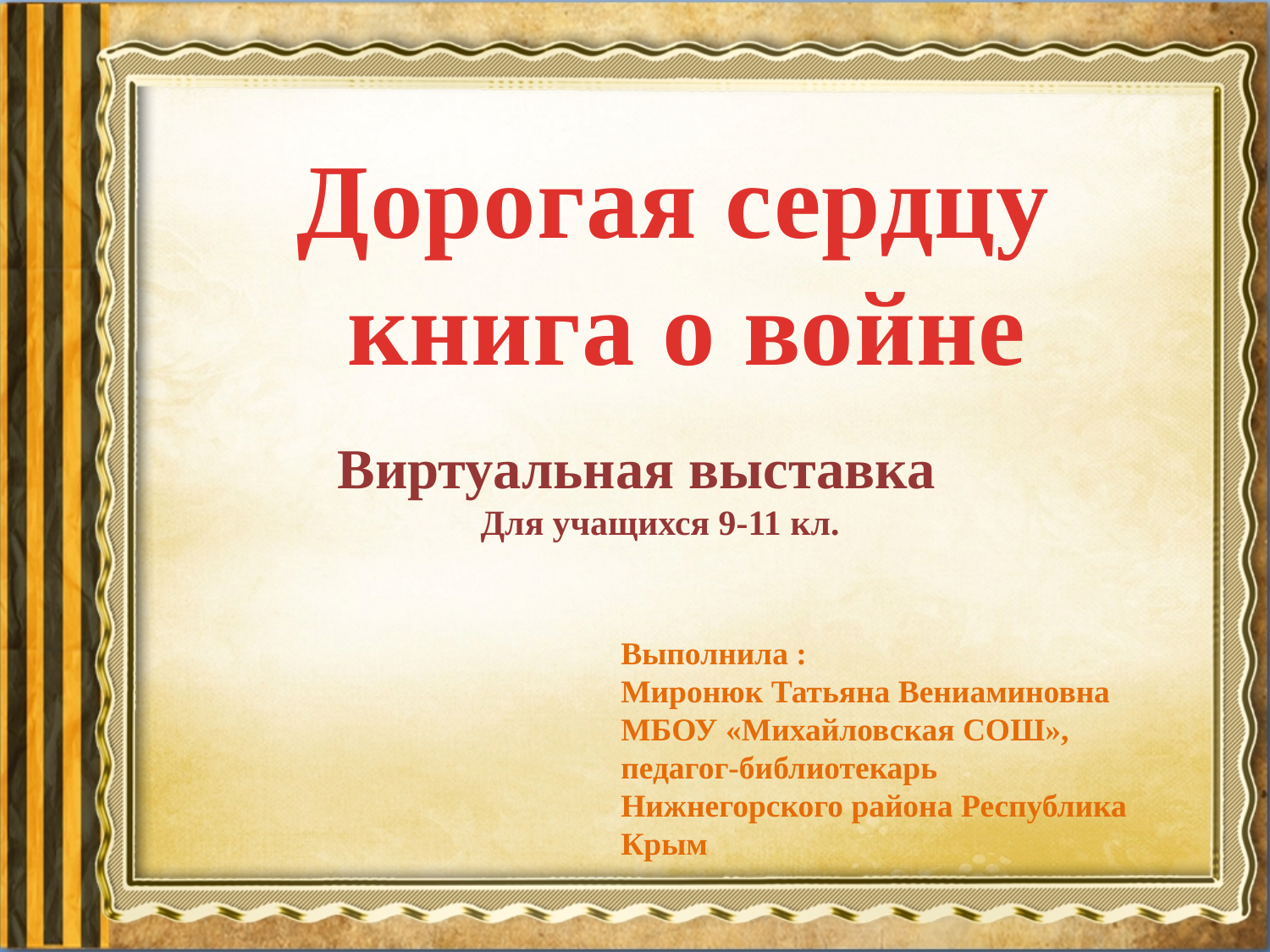

Дорогая сердцу
книга о войне
Виртуальная выставка
Для учащихся 9-11 кл.
Выполнила :
Миронюк Татьяна Вениаминовна
МБОУ «Михайловская СОШ», педагог-библиотекарь
Нижнегорского района Республика Крым